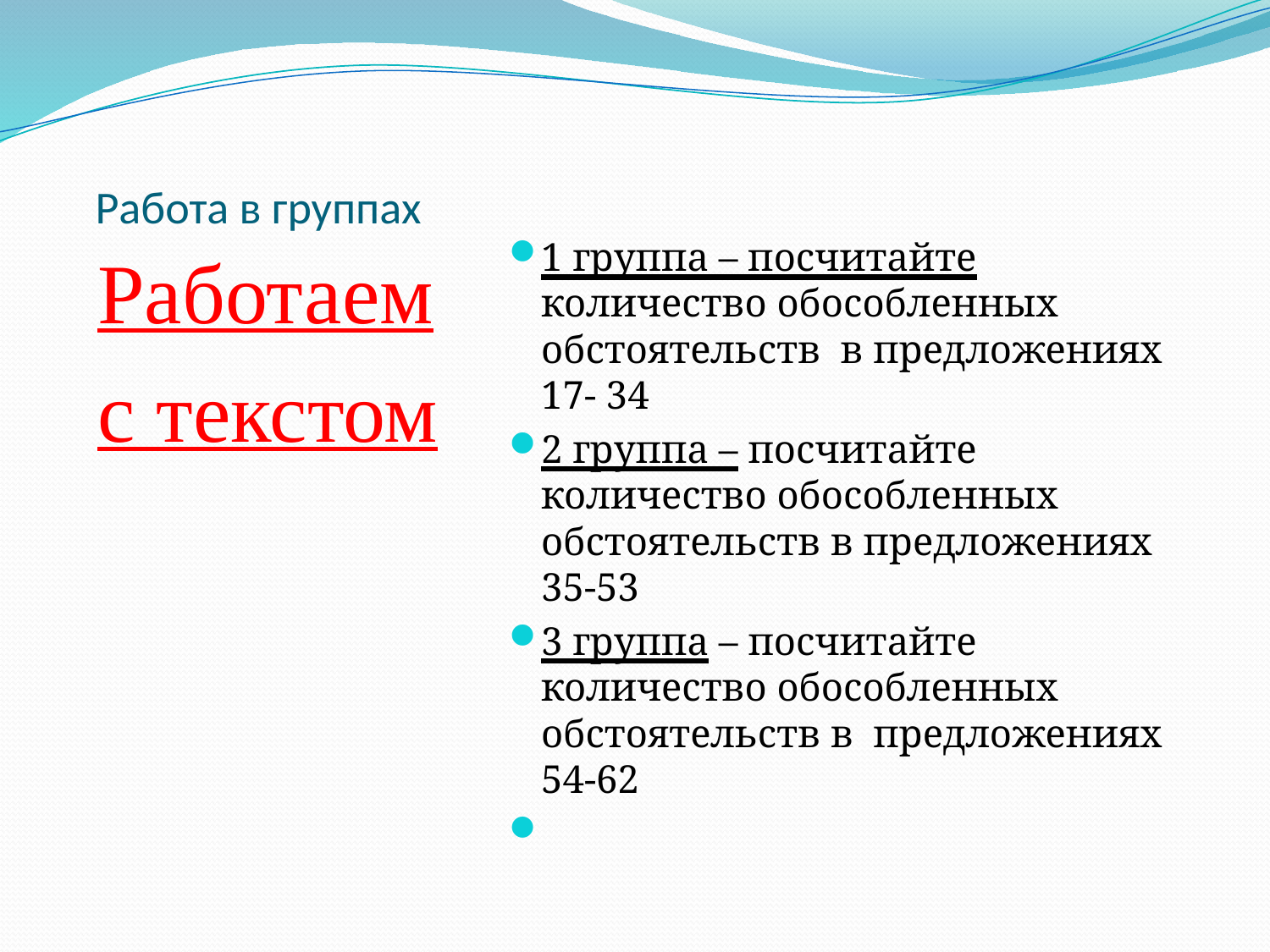

# Работа в группах
Работаем
с текстом

1 группа – посчитайте количество обособленных обстоятельств  в предложениях  17- 34
2 группа – посчитайте количество обособленных обстоятельств в предложениях 35-53
3 группа – посчитайте количество обособленных обстоятельств в  предложениях 54-62